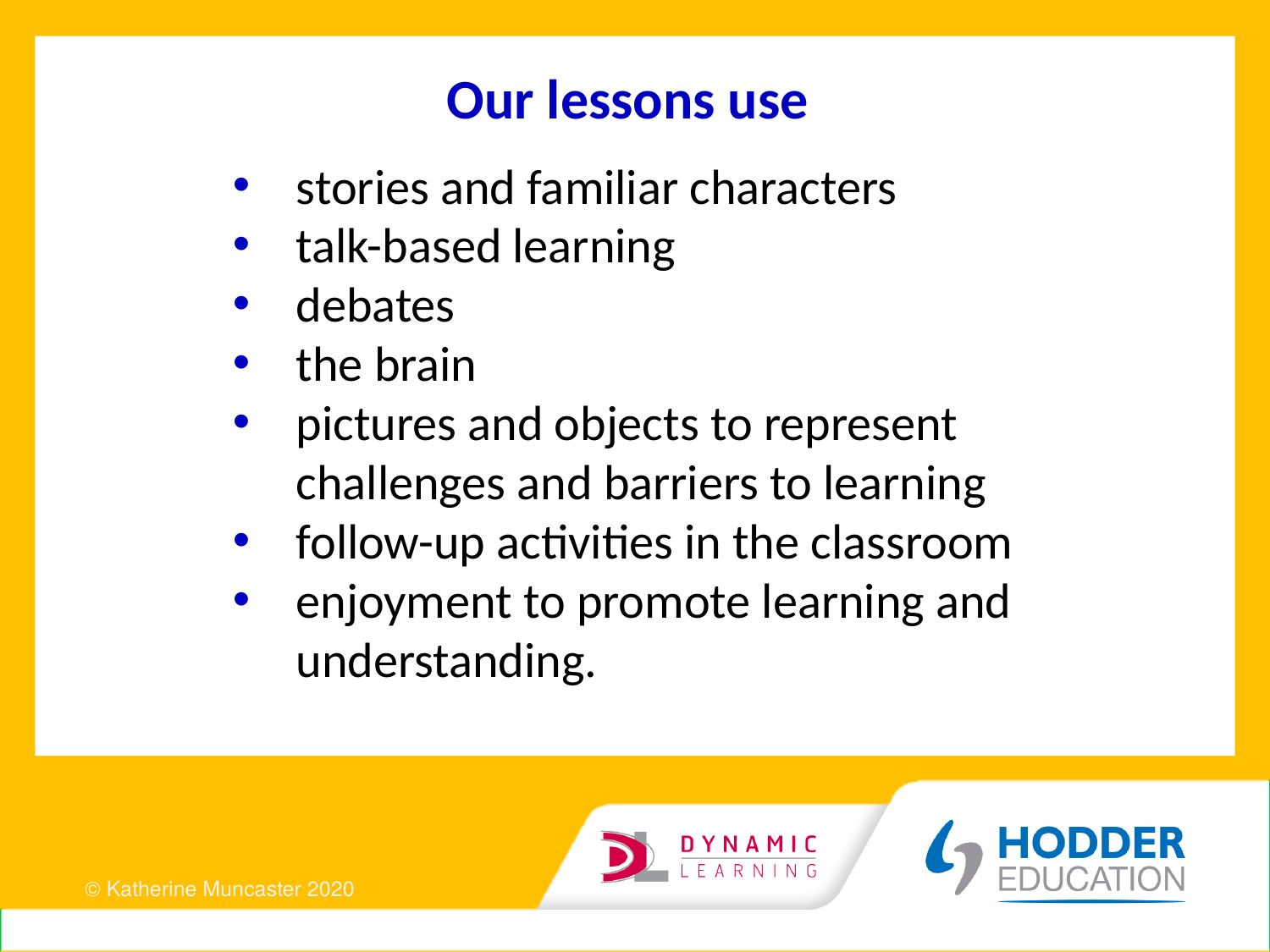

# Our lessons use
stories and familiar characters
talk-based learning
debates
the brain
pictures and objects to represent challenges and barriers to learning
follow-up activities in the classroom
enjoyment to promote learning and understanding.